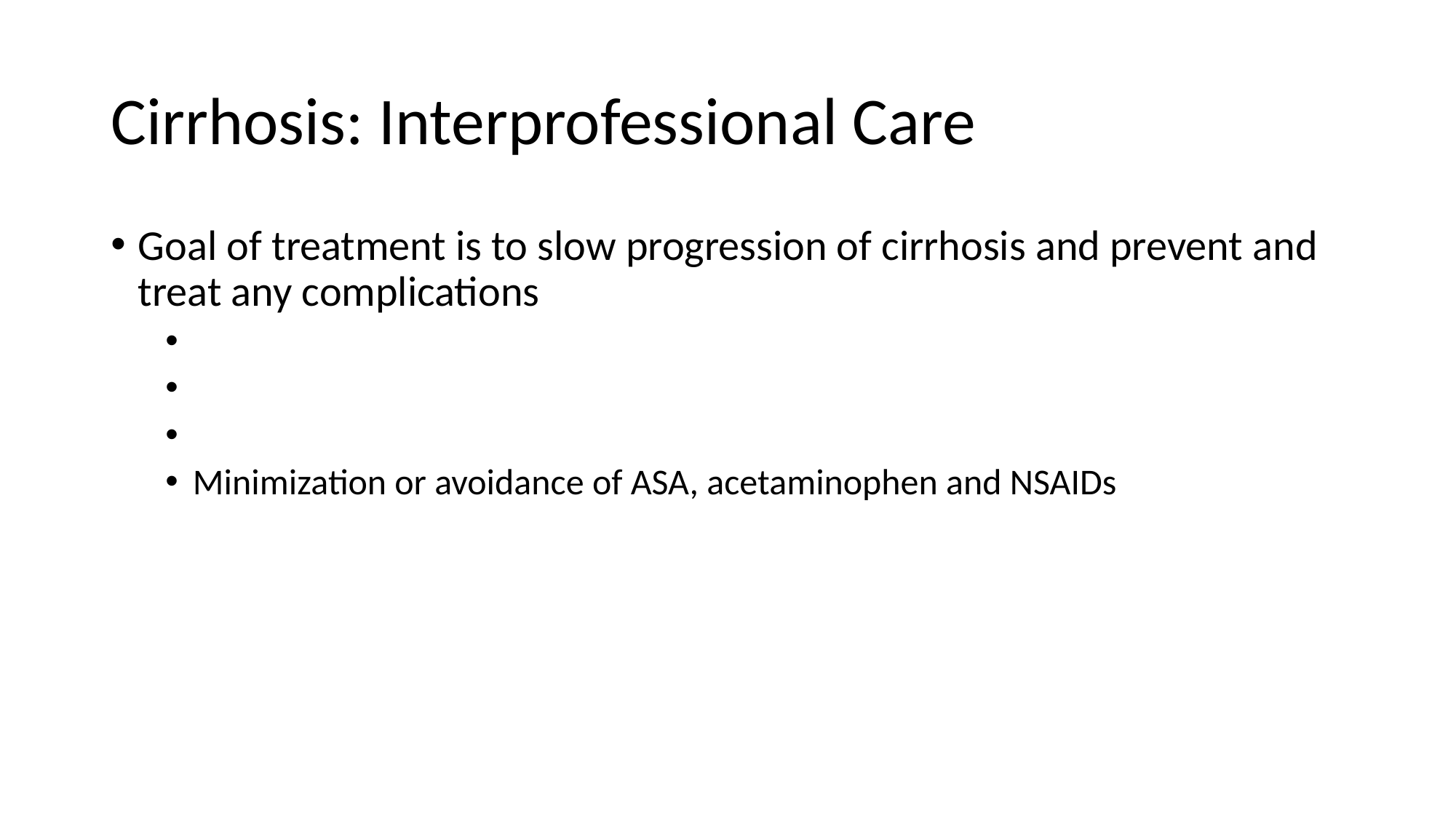

# Cirrhosis: Interprofessional Care
Goal of treatment is to slow progression of cirrhosis and prevent and treat any complications

Minimization or avoidance of ASA, acetaminophen and NSAIDs